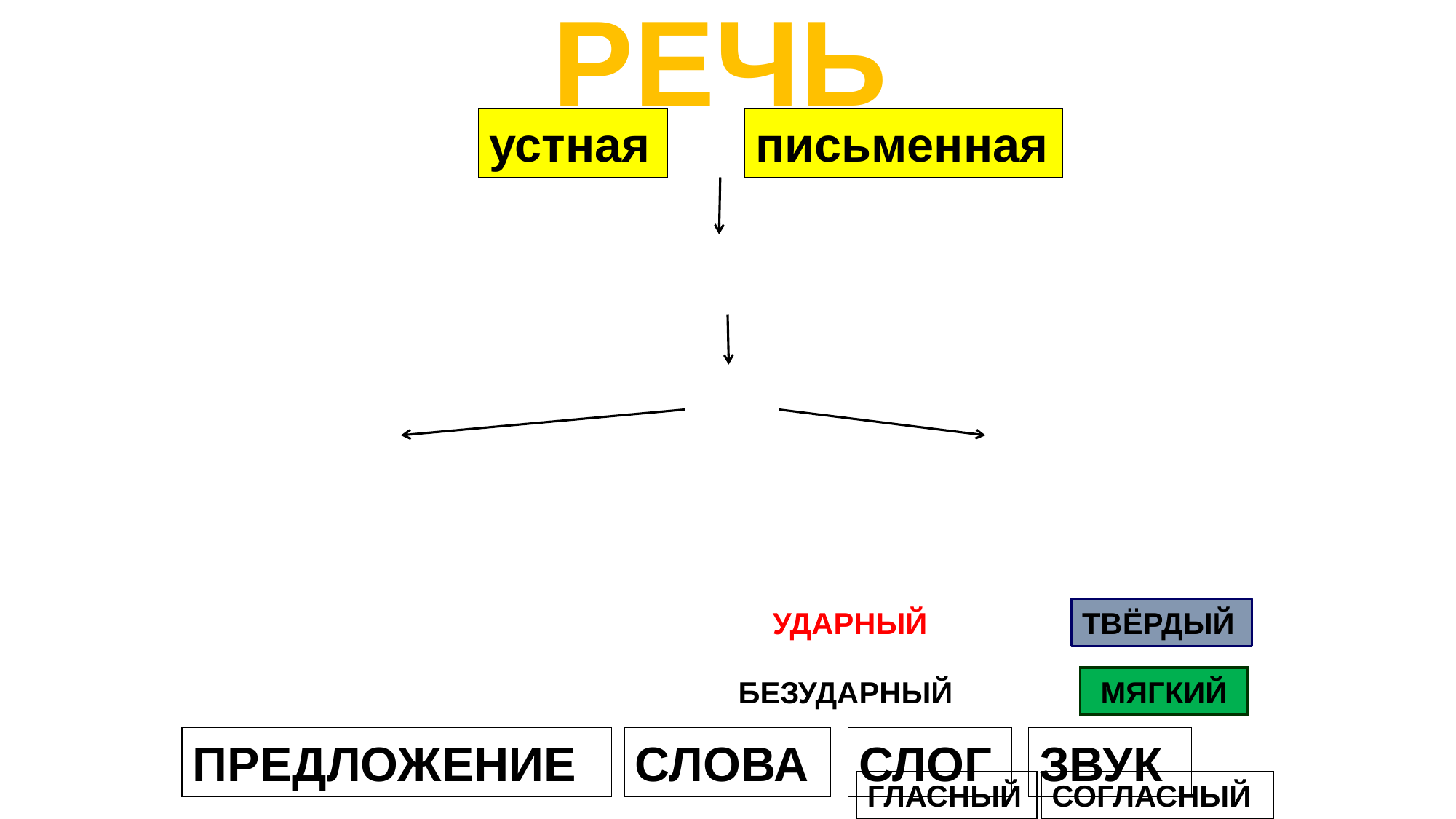

Речь
устная
письменная
УДАРНЫЙ
ТВЁРДЫЙ
БЕЗУДАРНЫЙ
МЯГКИЙ
ПРЕДЛОЖЕНИЕ
СЛОВА
СЛОГ
ЗВУК
ГЛАСНЫЙ
СОГЛАСНЫЙ